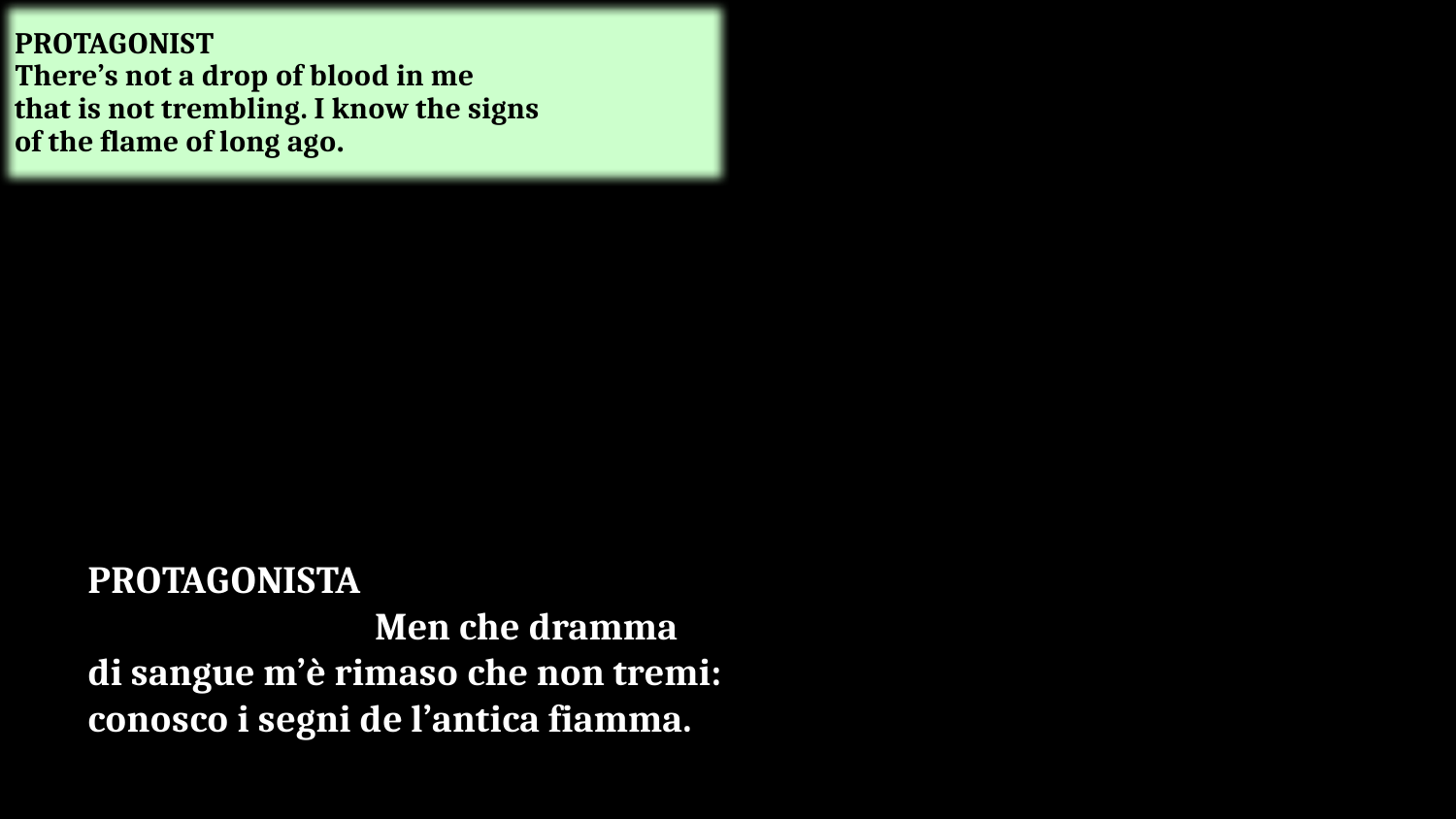

PROTAGONIST
There’s not a drop of blood in me
that is not trembling. I know the signs
of the flame of long ago.
# PROTAGONISTA Men che dramma di sangue m’è rimaso che non tremi: conosco i segni de l’antica fiamma.